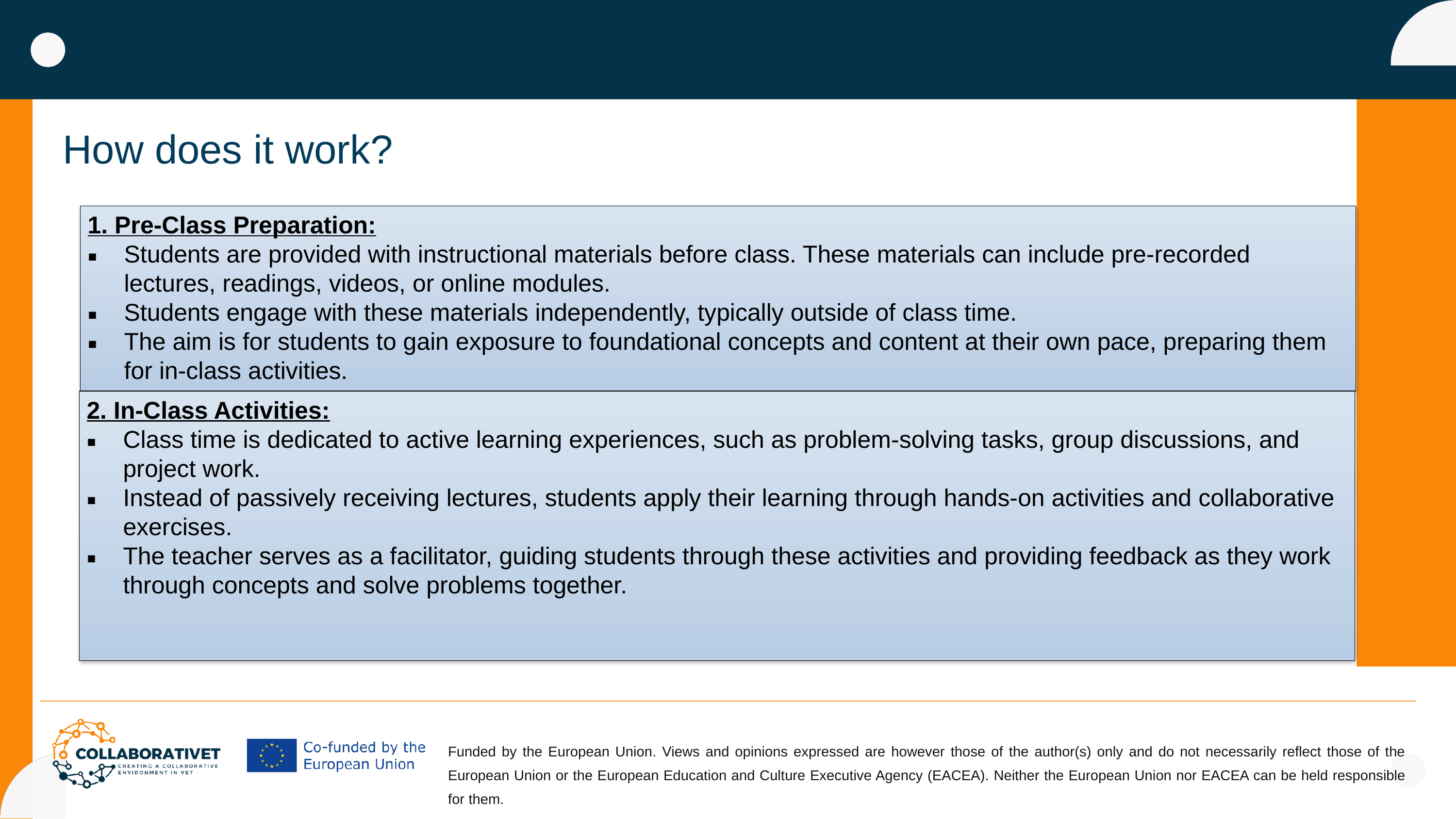

How does it work?
1. Pre-Class Preparation:
Students are provided with instructional materials before class. These materials can include pre-recorded lectures, readings, videos, or online modules.
Students engage with these materials independently, typically outside of class time.
The aim is for students to gain exposure to foundational concepts and content at their own pace, preparing them for in-class activities.
2. In-Class Activities:
Class time is dedicated to active learning experiences, such as problem-solving tasks, group discussions, and project work.
Instead of passively receiving lectures, students apply their learning through hands-on activities and collaborative exercises.
The teacher serves as a facilitator, guiding students through these activities and providing feedback as they work through concepts and solve problems together.

Funded by the European Union. Views and opinions expressed are however those of the author(s) only and do not necessarily reflect those of the European Union or the European Education and Culture Executive Agency (EACEA). Neither the European Union nor EACEA can be held responsible for them.